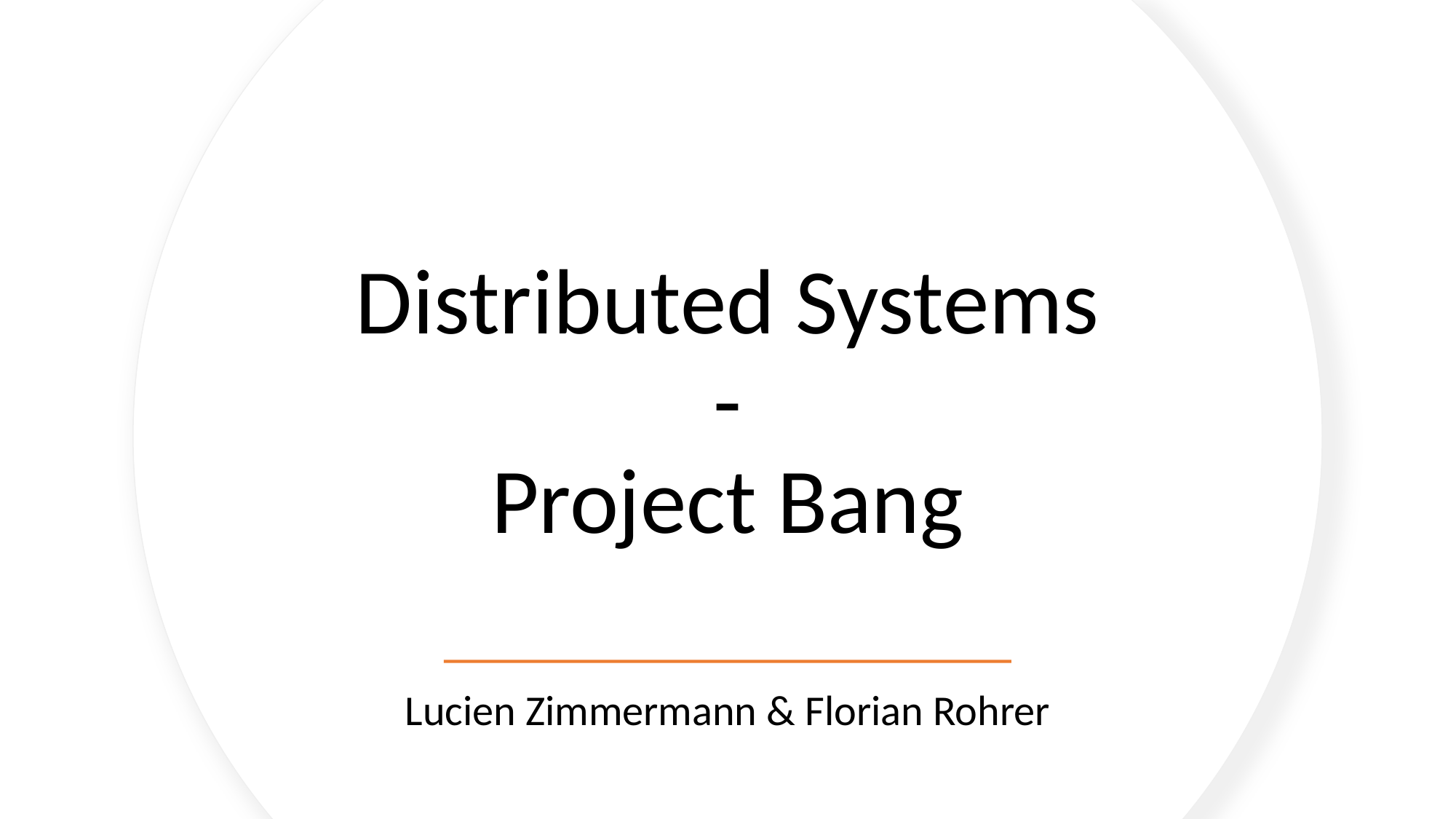

# Distributed Systems - Project Bang

Lucien Zimmermann & Florian Rohrer